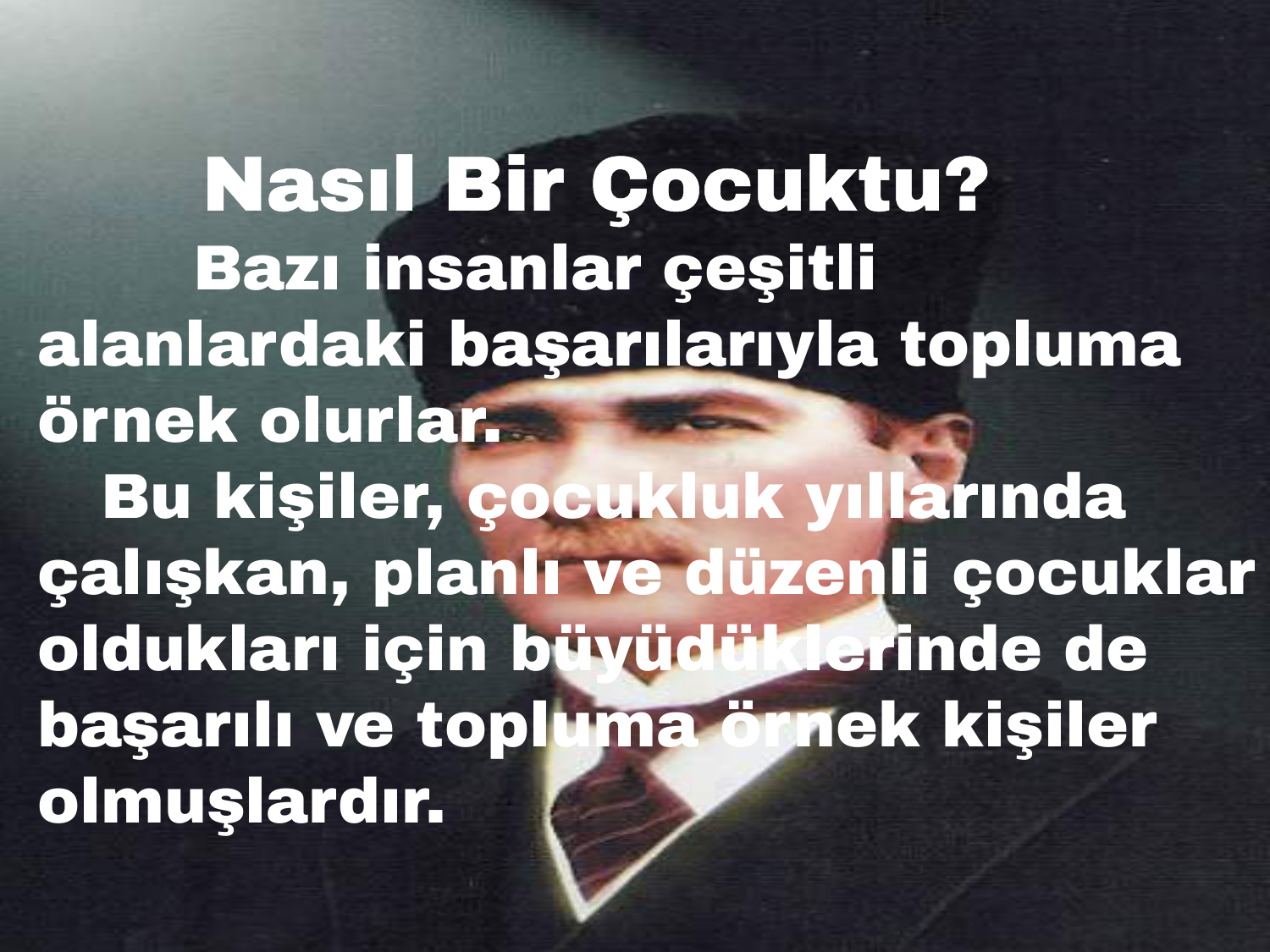

Nasıl Bir Çocuktu?
           Bazı insanlar çeşitli alanlardaki başarılarıyla topluma örnek olurlar.
   Bu kişiler, çocukluk yıllarında çalışkan, planlı ve düzenli çocuklar oldukları için büyüdüklerinde de başarılı ve topluma örnek kişiler olmuşlardır.